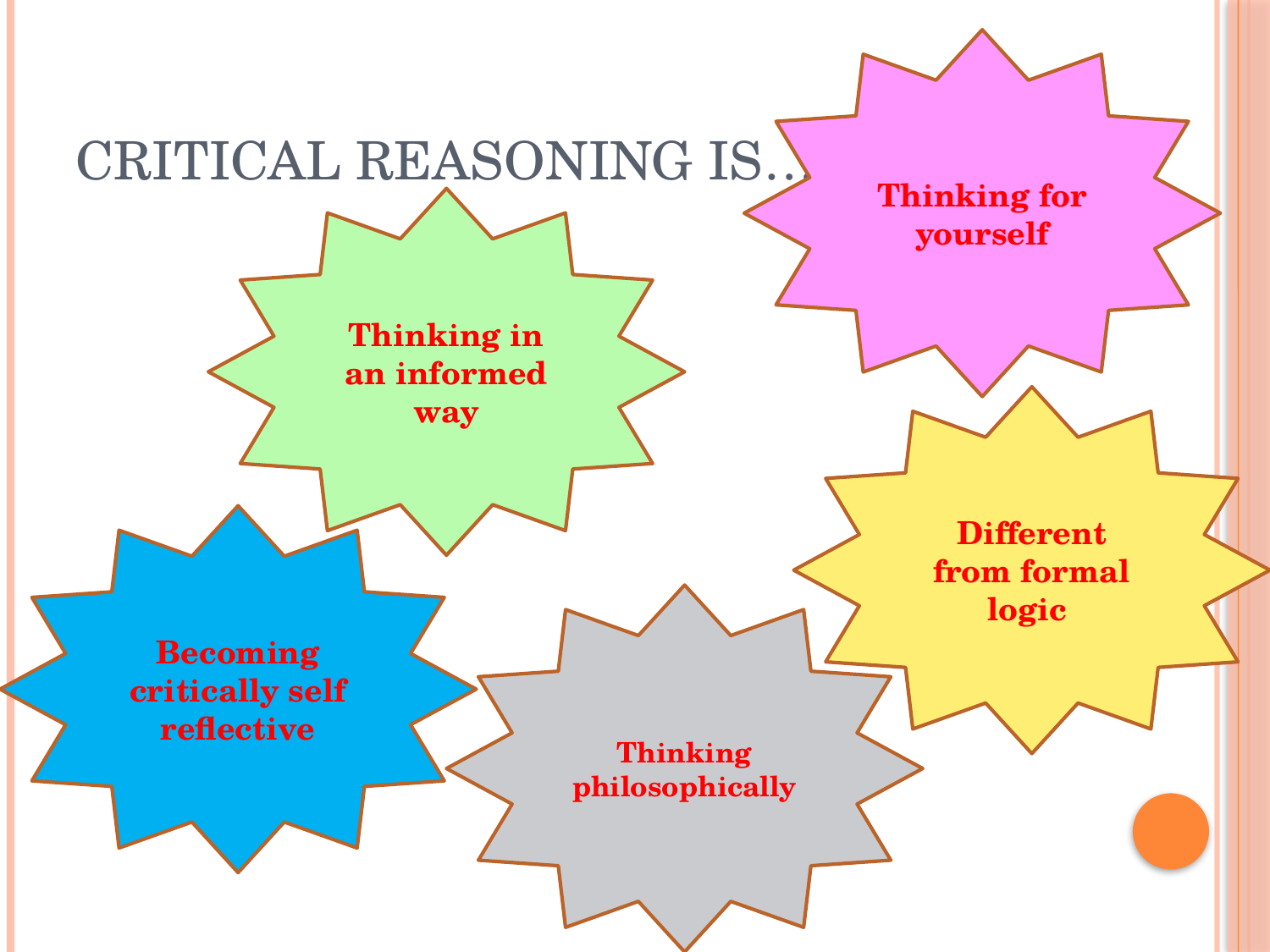

Thinking for yourself
# Critical reasoning is……
Thinking in an informed way

Different from formal logic
Becoming critically self reflective
Thinking philosophically